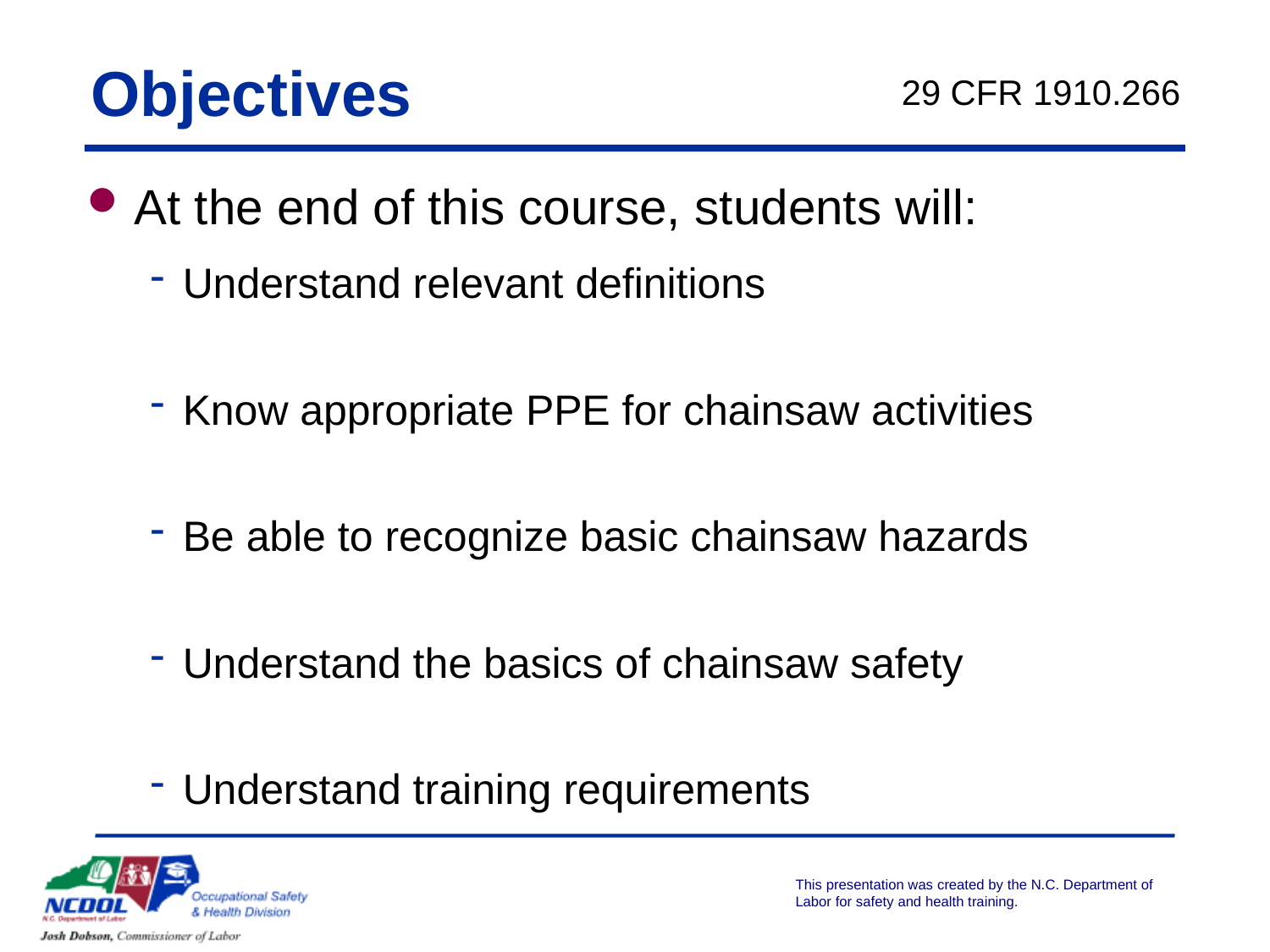

# Objectives
29 CFR 1910.266
At the end of this course, students will:

Understand relevant definitions

Know appropriate PPE for chainsaw activities

Be able to recognize basic chainsaw hazards

Understand the basics of chainsaw safety

Understand training requirements